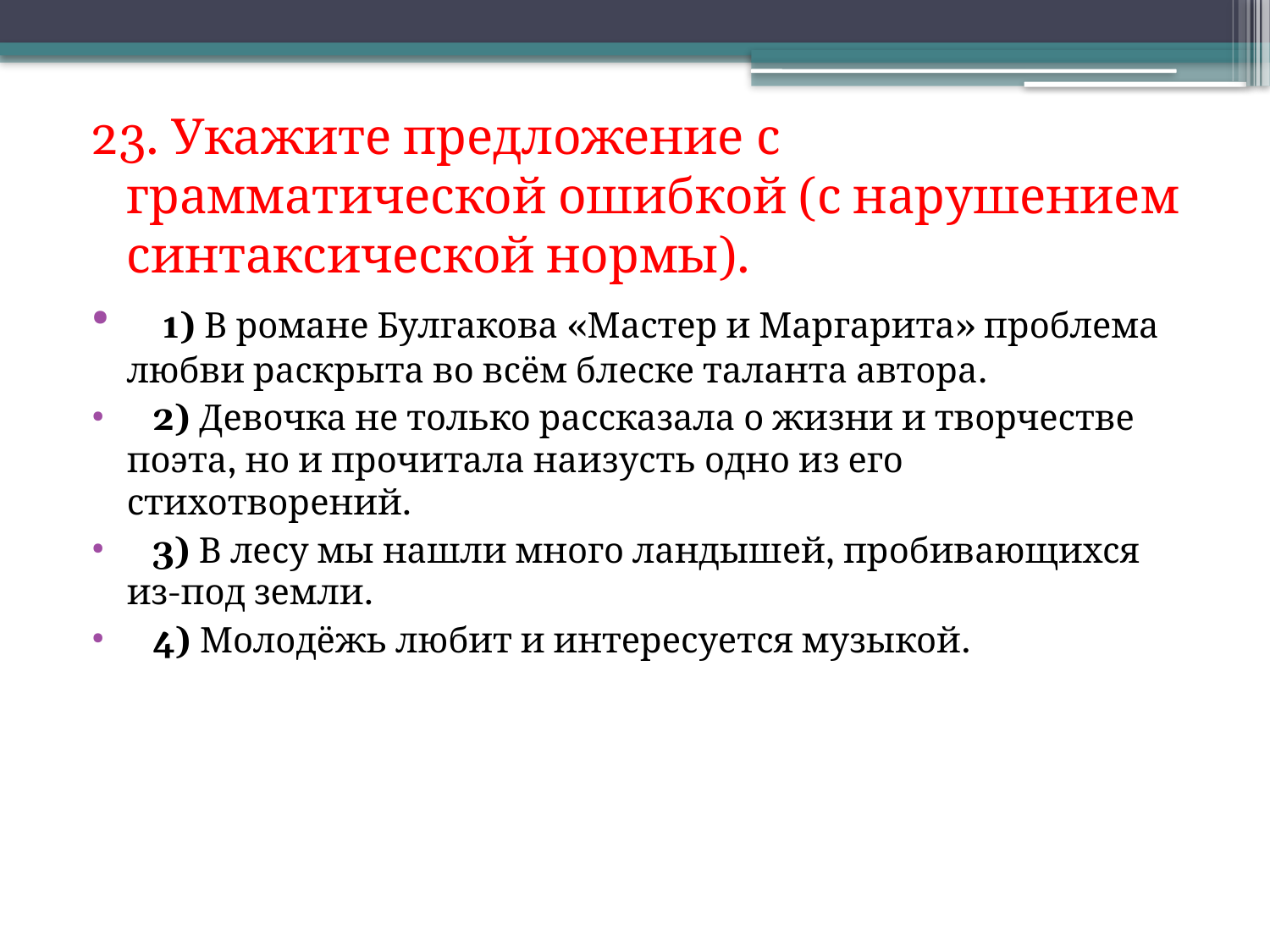

23. Укажите предложение с грамматической ошибкой (с нарушением синтаксической нормы).
   1) В романе Булгакова «Мастер и Маргарита» проблема любви раскрыта во всём блеске таланта автора.
   2) Девочка не только рассказала о жизни и творчестве поэта, но и прочитала наизусть одно из его стихотворений.
   3) В лесу мы нашли много ландышей, пробивающихся из-под земли.
   4) Молодёжь любит и интересуется музыкой.